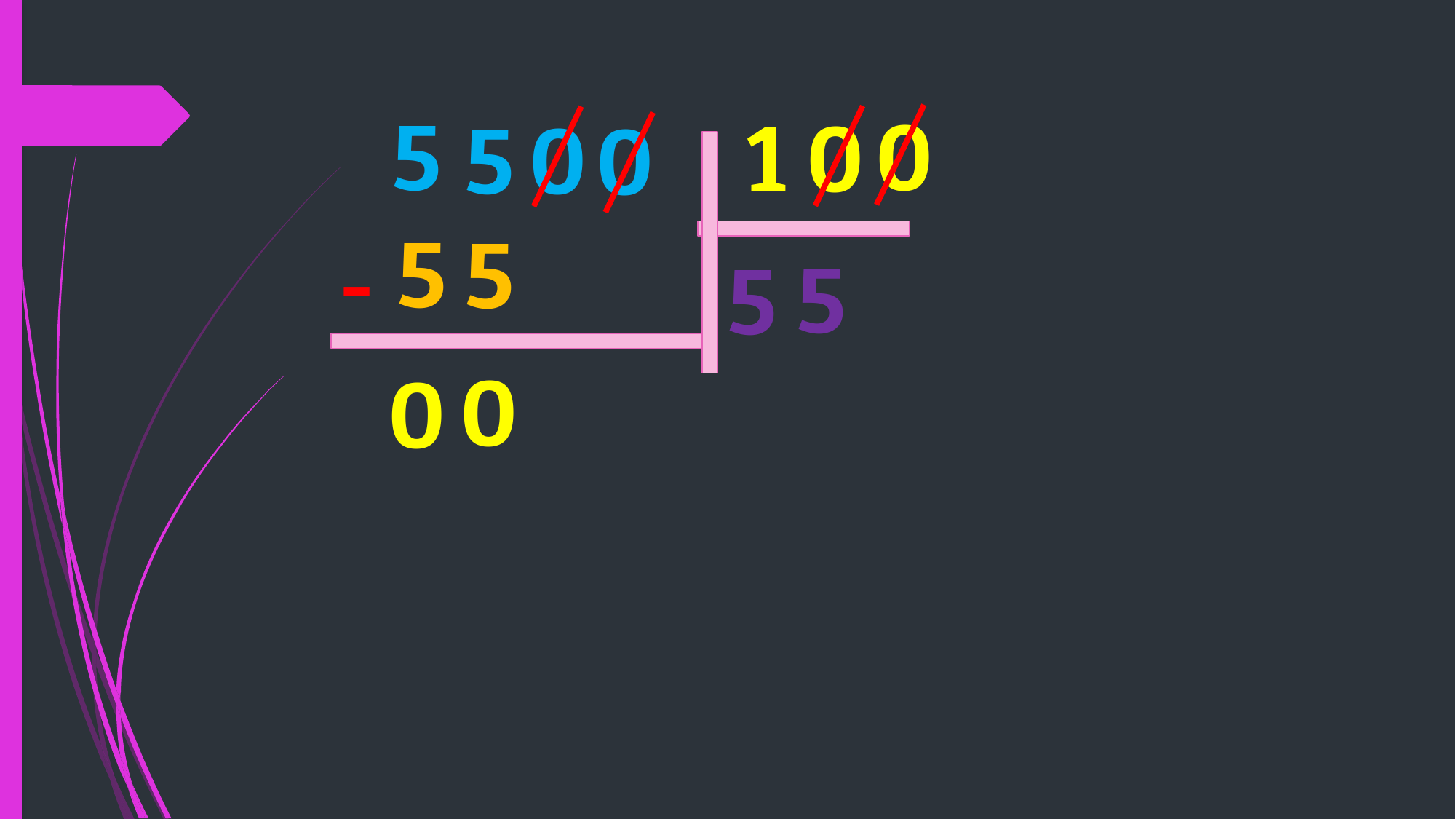

5
0
0
1
5
0
0

5
5

-
5
5

0
0